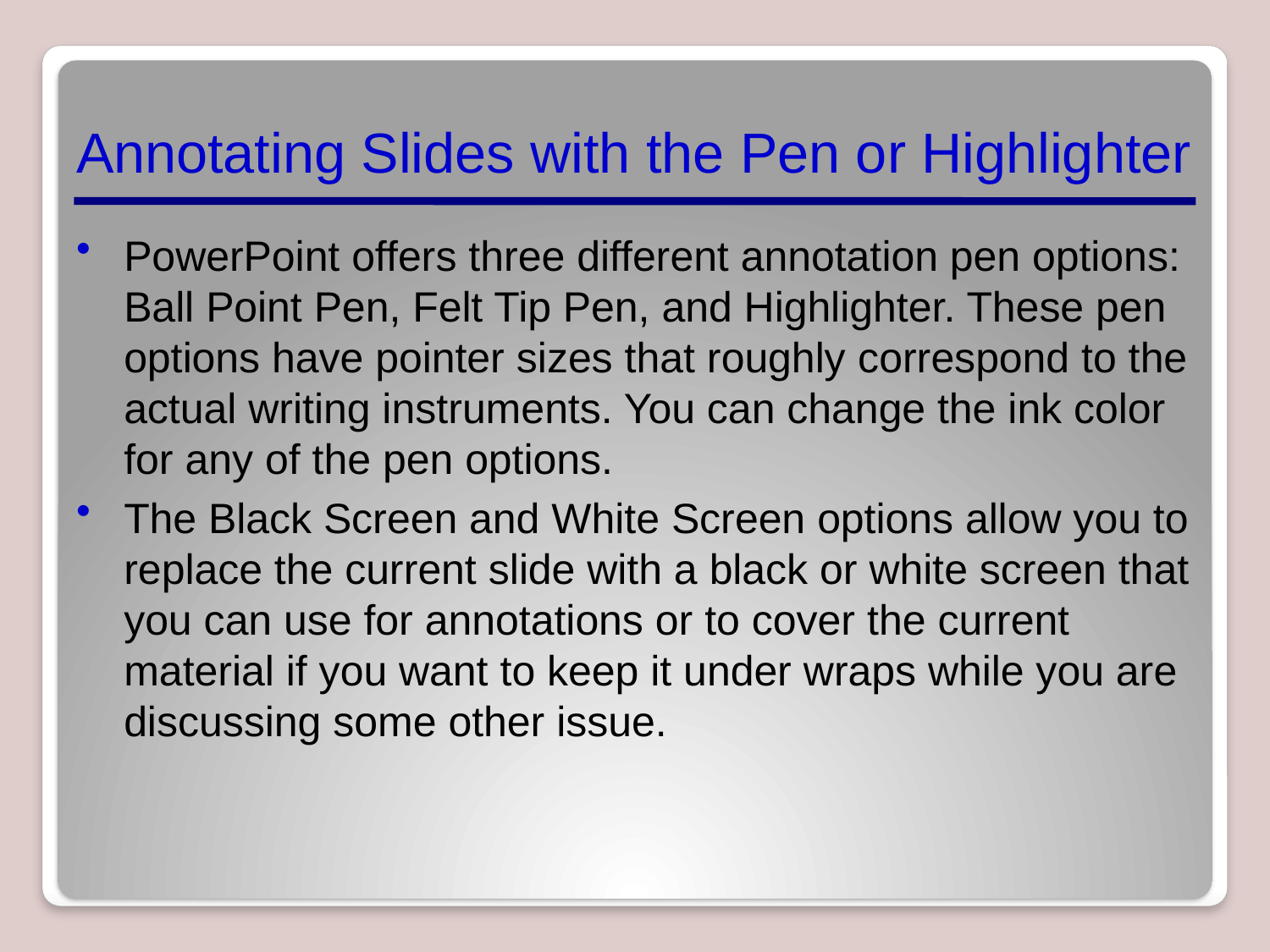

# Annotating Slides with the Pen or Highlighter
PowerPoint offers three different annotation pen options: Ball Point Pen, Felt Tip Pen, and Highlighter. These pen options have pointer sizes that roughly ­correspond to the actual writing instruments. You can change the ink color for any of the pen options.
The Black Screen and White Screen options allow you to replace the current slide with a black or white screen that you can use for annotations or to cover the current material if you want to keep it under wraps while you are discussing some other issue.